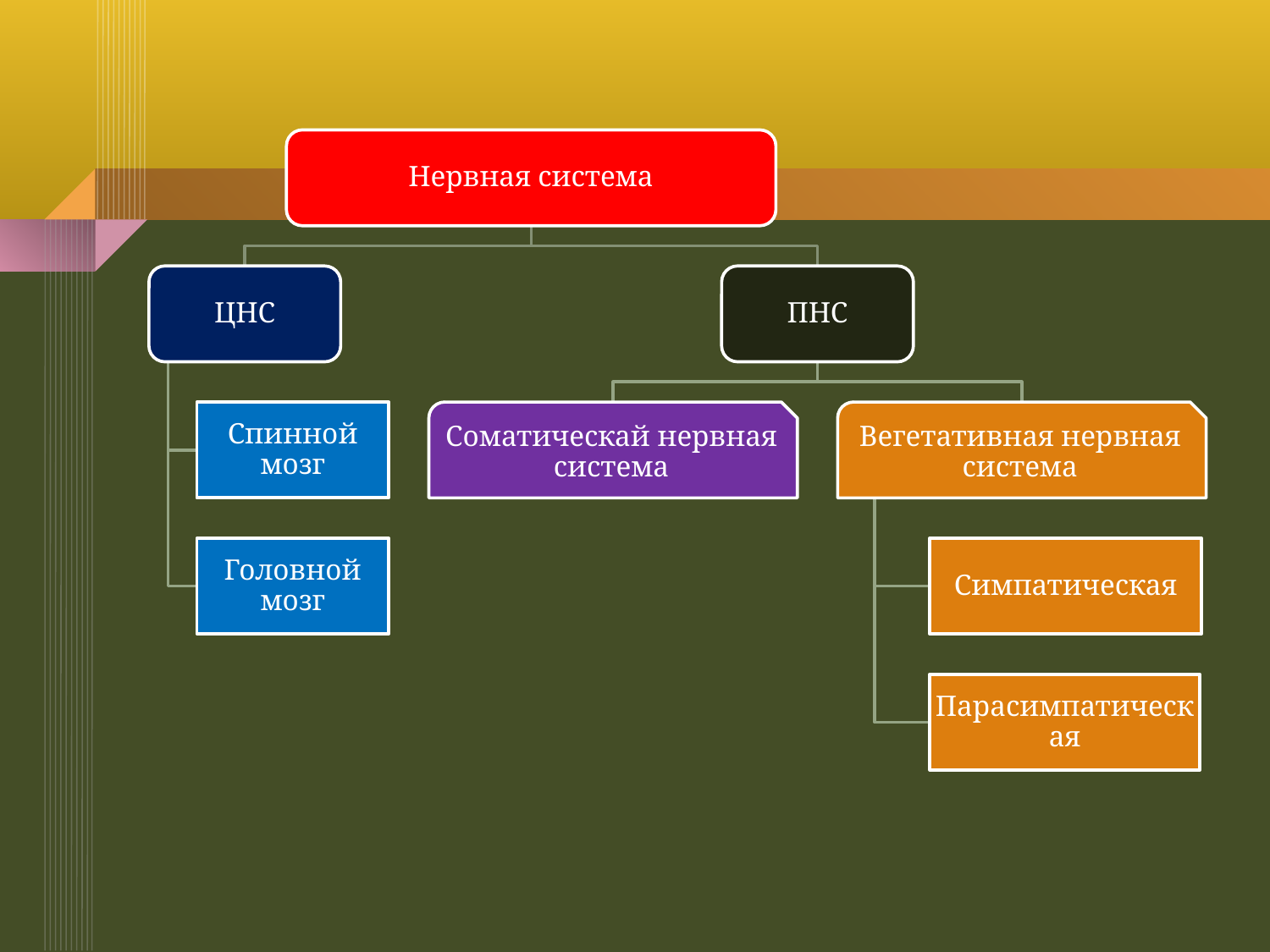

Нервная система
ЦНС
Спинной мозг
Головной мозг
ПНС
Соматическай нервная система
Вегетативная нервная система
Симпатическая
Парасимпатическая